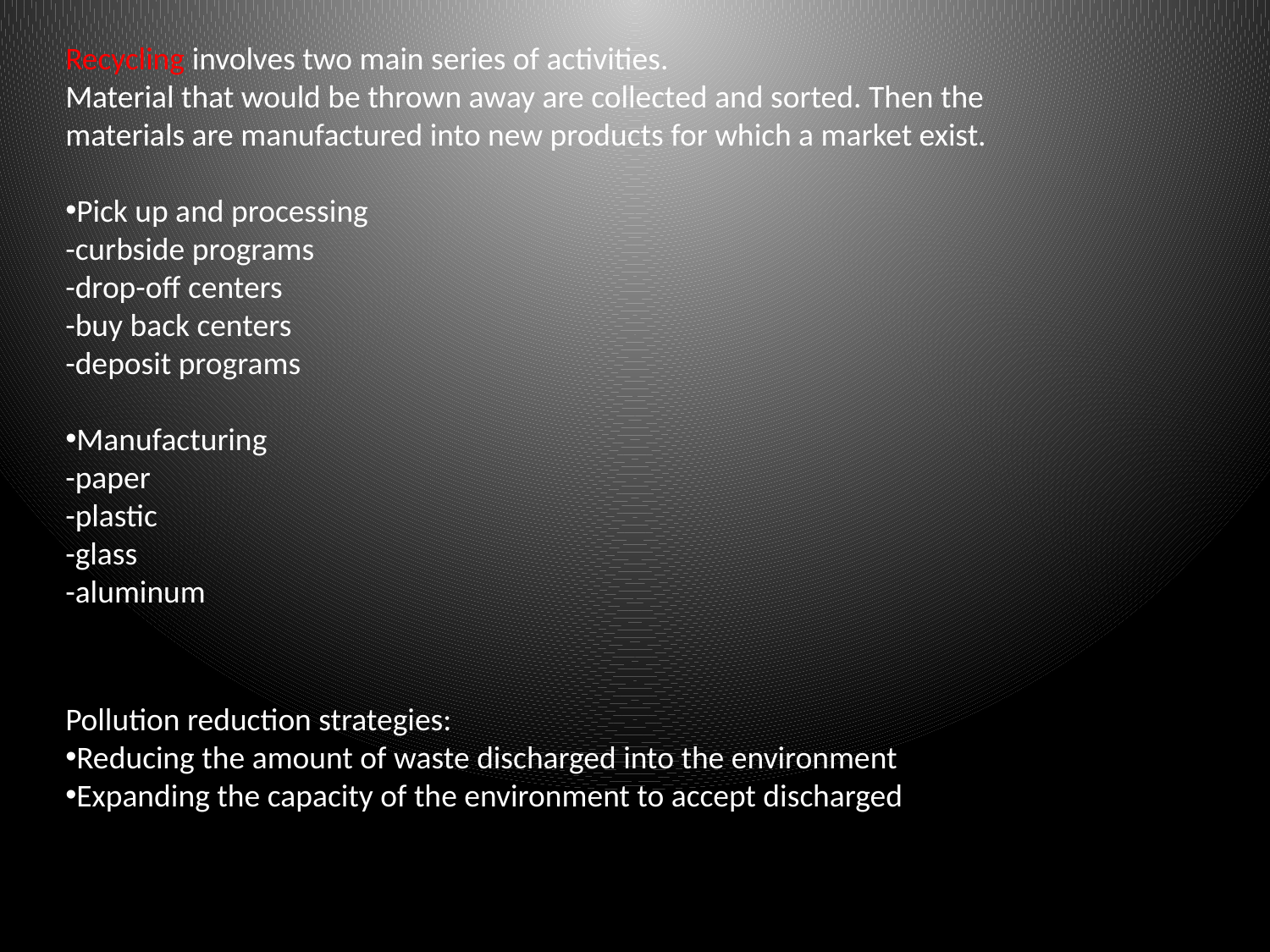

Recycling involves two main series of activities.
Material that would be thrown away are collected and sorted. Then the materials are manufactured into new products for which a market exist.

Pick up and processing
-curbside programs
-drop-off centers
-buy back centers
-deposit programs

Manufacturing
-paper
-plastic
-glass
-aluminum

Pollution reduction strategies:
Reducing the amount of waste discharged into the environment
Expanding the capacity of the environment to accept discharged